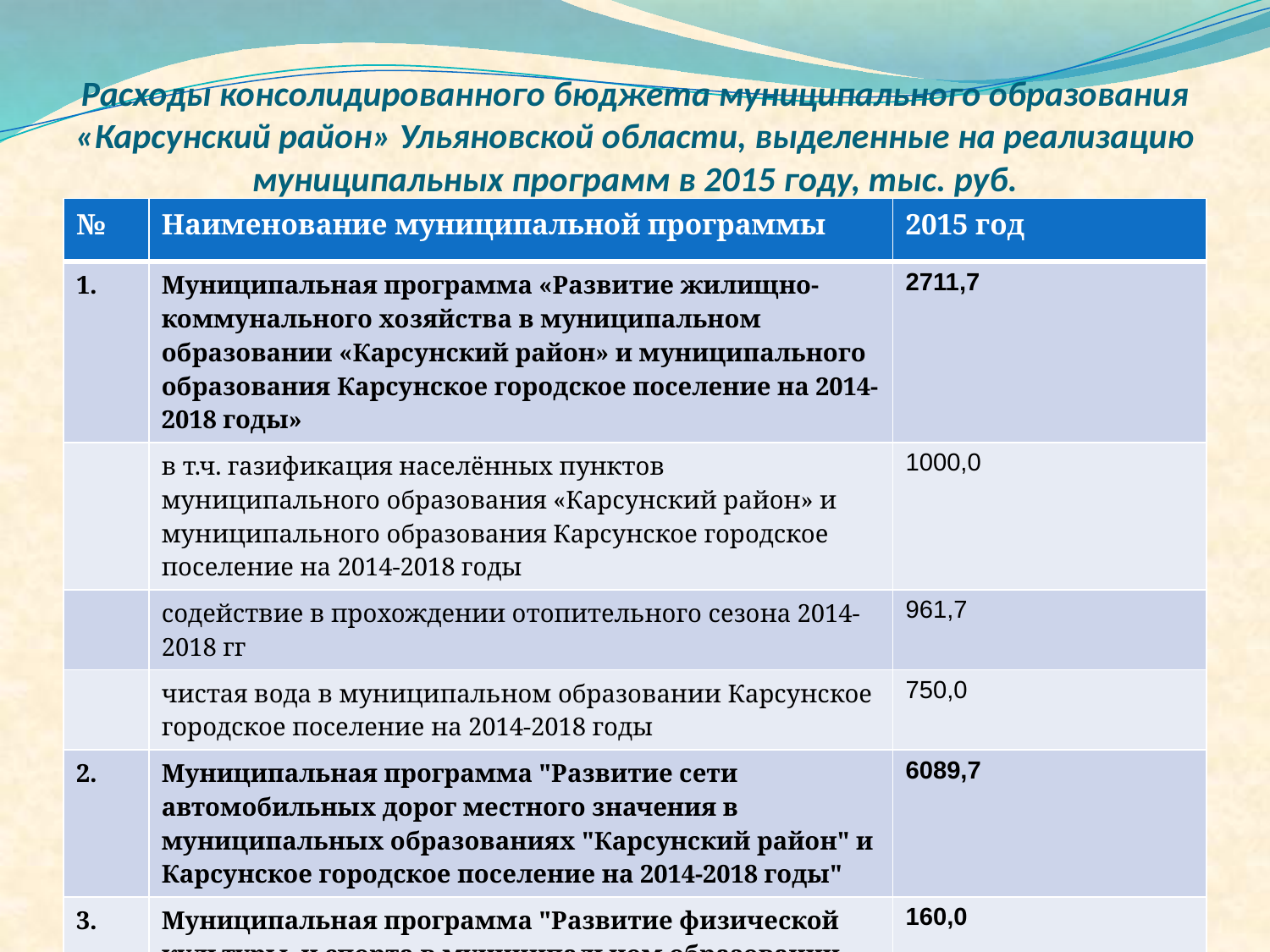

# Расходы консолидированного бюджета муниципального образования «Карсунский район» Ульяновской области, выделенные на реализацию муниципальных программ в 2015 году, тыс. руб.
| № | Наименование муниципальной программы | 2015 год |
| --- | --- | --- |
| 1. | Муниципальная программа «Развитие жилищно-коммунального хозяйства в муниципальном образовании «Карсунский район» и муниципального образования Карсунское городское поселение на 2014-2018 годы» | 2711,7 |
|  | в т.ч. газификация населённых пунктов муниципального образования «Карсунский район» и муниципального образования Карсунское городское поселение на 2014-2018 годы | 1000,0 |
|  | содействие в прохождении отопительного сезона 2014-2018 гг | 961,7 |
|  | чистая вода в муниципальном образовании Карсунское городское поселение на 2014-2018 годы | 750,0 |
| 2. | Муниципальная программа "Развитие сети автомобильных дорог местного значения в муниципальных образованиях "Карсунский район" и Карсунское городское поселение на 2014-2018 годы" | 6089,7 |
| 3. | Муниципальная программа "Развитие физической культуры и спорта в муниципальном образовании "Карсунский район" и в муниципальном образовании Карсунское городское поселение на 2014-2018 годы" | 160,0 |